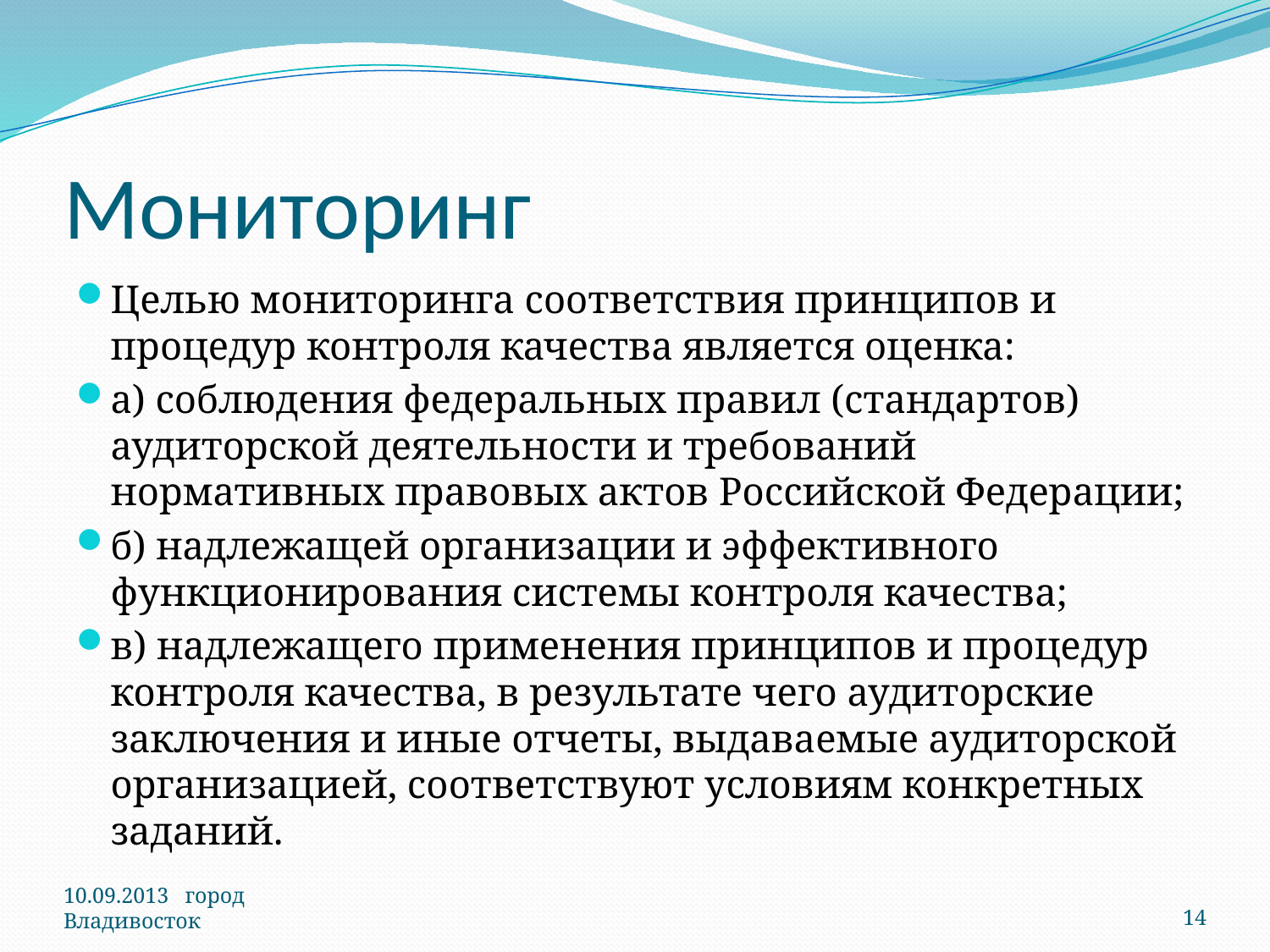

# Мониторинг
Целью мониторинга соответствия принципов и процедур контроля качества является оценка:
а) соблюдения федеральных правил (стандартов) аудиторской деятельности и требований нормативных правовых актов Российской Федерации;
б) надлежащей организации и эффективного функционирования системы контроля качества;
в) надлежащего применения принципов и процедур контроля качества, в результате чего аудиторские заключения и иные отчеты, выдаваемые аудиторской организацией, соответствуют условиям конкретных заданий.
10.09.2013   город Владивосток

14